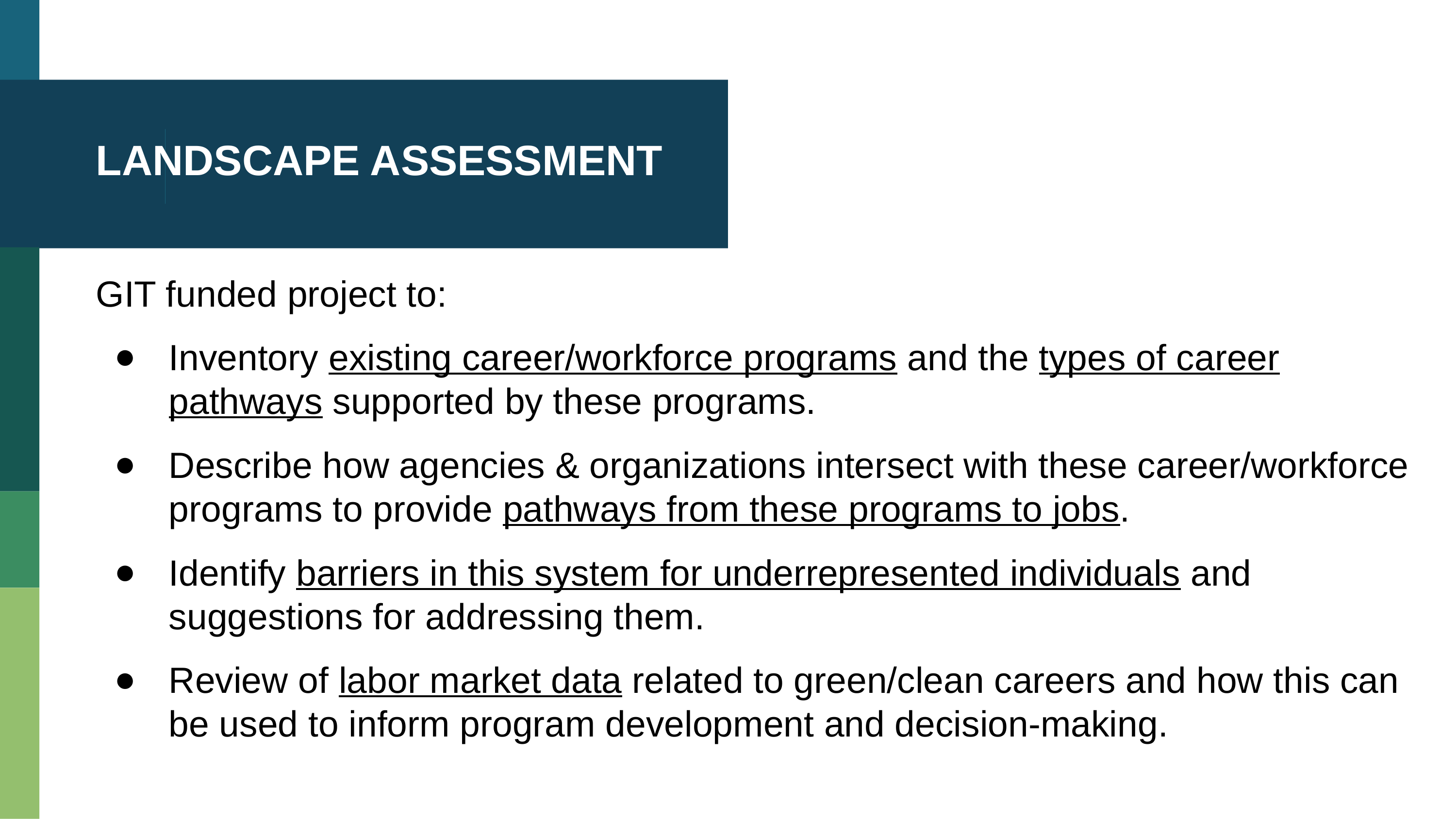

# LANDSCAPE ASSESSMENT
GIT funded project to:
Inventory existing career/workforce programs and the types of career pathways supported by these programs.
Describe how agencies & organizations intersect with these career/workforce programs to provide pathways from these programs to jobs.
Identify barriers in this system for underrepresented individuals and suggestions for addressing them.
Review of labor market data related to green/clean careers and how this can be used to inform program development and decision-making.